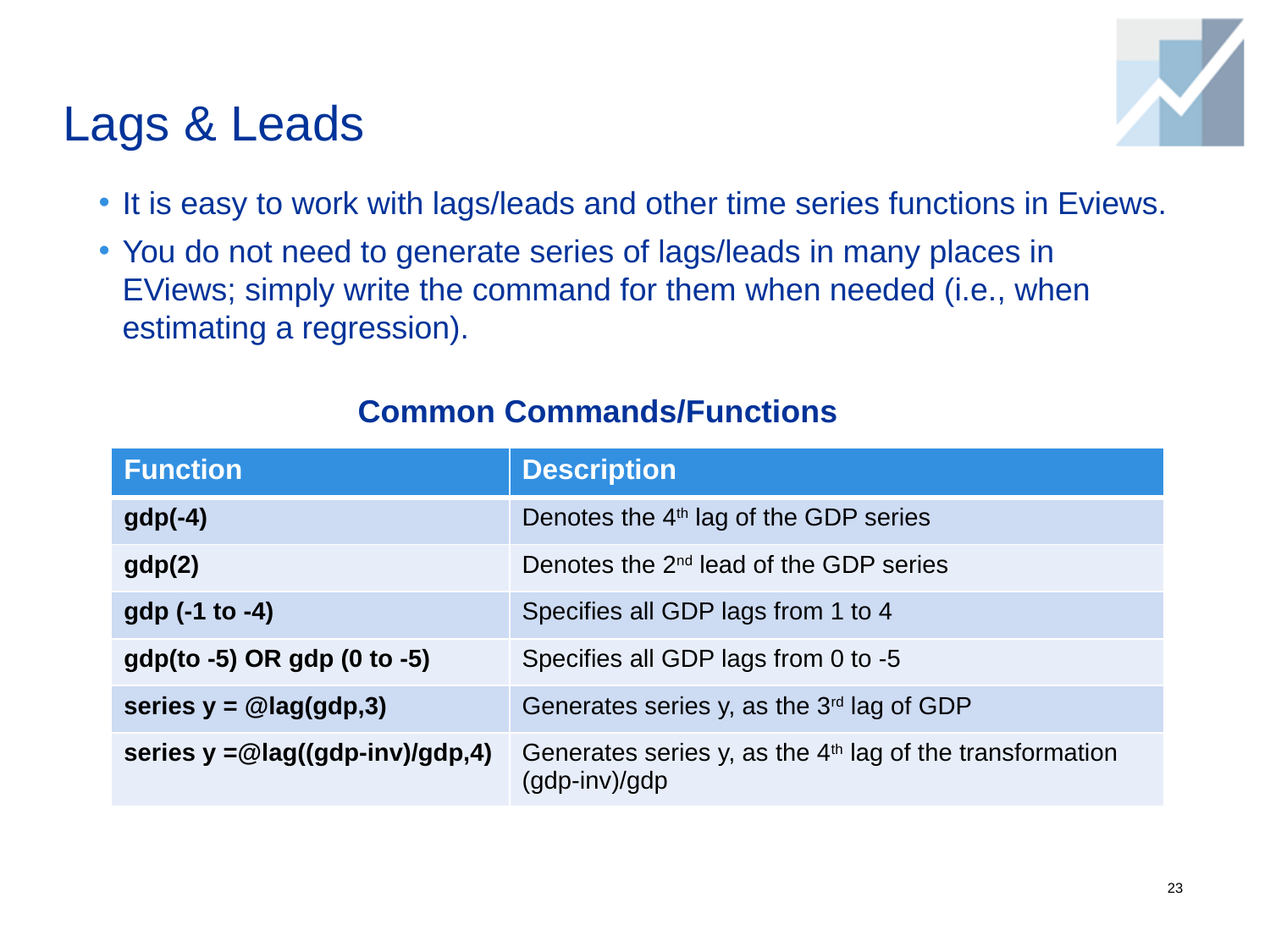

# Lags & Leads
It is easy to work with lags/leads and other time series functions in Eviews.
You do not need to generate series of lags/leads in many places in EViews; simply write the command for them when needed (i.e., when estimating a regression).

Common Commands/Functions

| Function | Description |
| --- | --- |
| gdp(-4) | Denotes the 4th lag of the GDP series |
| gdp(2) | Denotes the 2nd lead of the GDP series |
| gdp (-1 to -4) | Specifies all GDP lags from 1 to 4 |
| gdp(to -5) OR gdp (0 to -5) | Specifies all GDP lags from 0 to -5 |
| series y = @lag(gdp,3) | Generates series y, as the 3rd lag of GDP |
| series y =@lag((gdp-inv)/gdp,4) | Generates series y, as the 4th lag of the transformation (gdp-inv)/gdp |
23